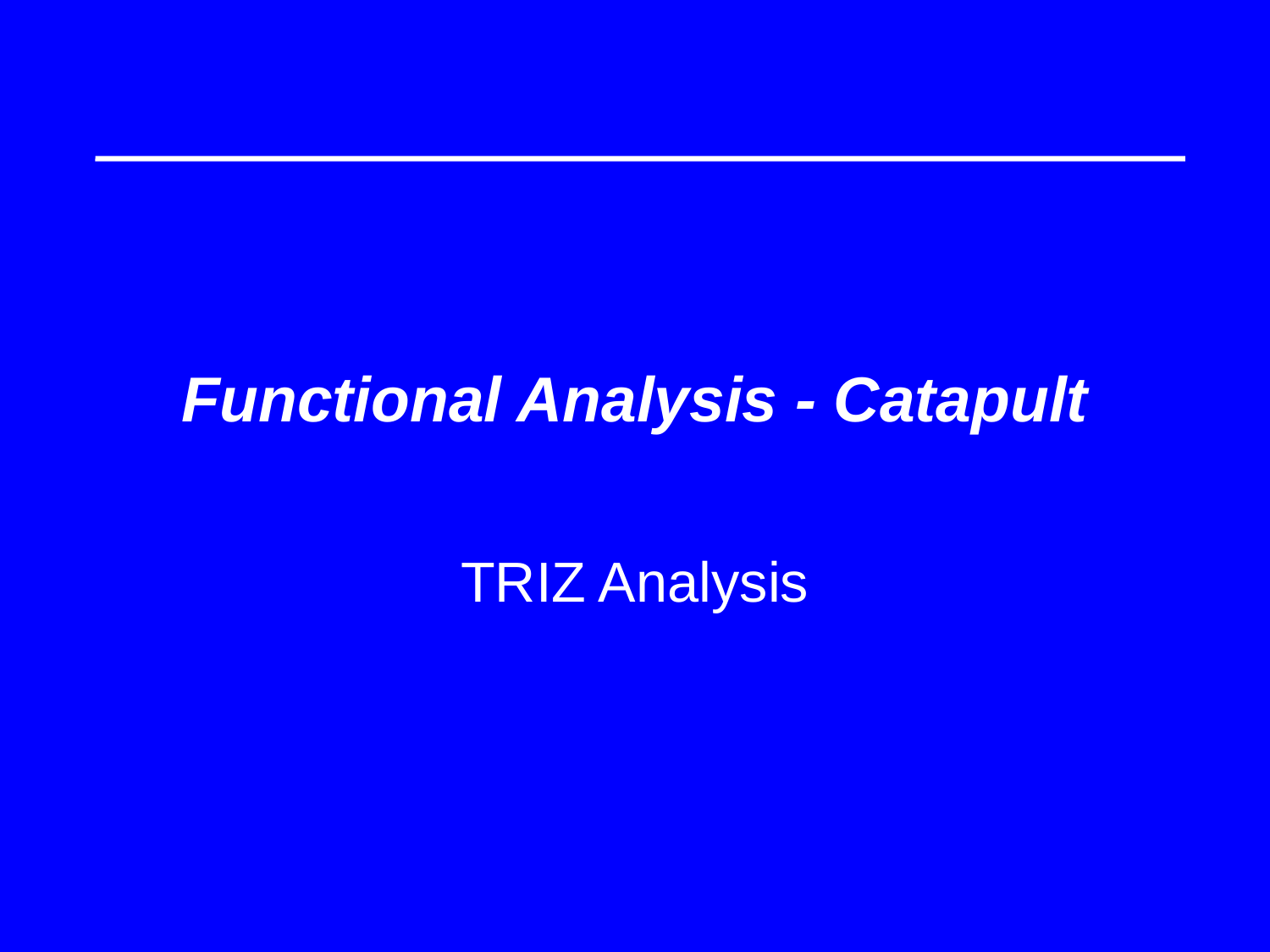

# Functional Analysis - Catapult
TRIZ Analysis